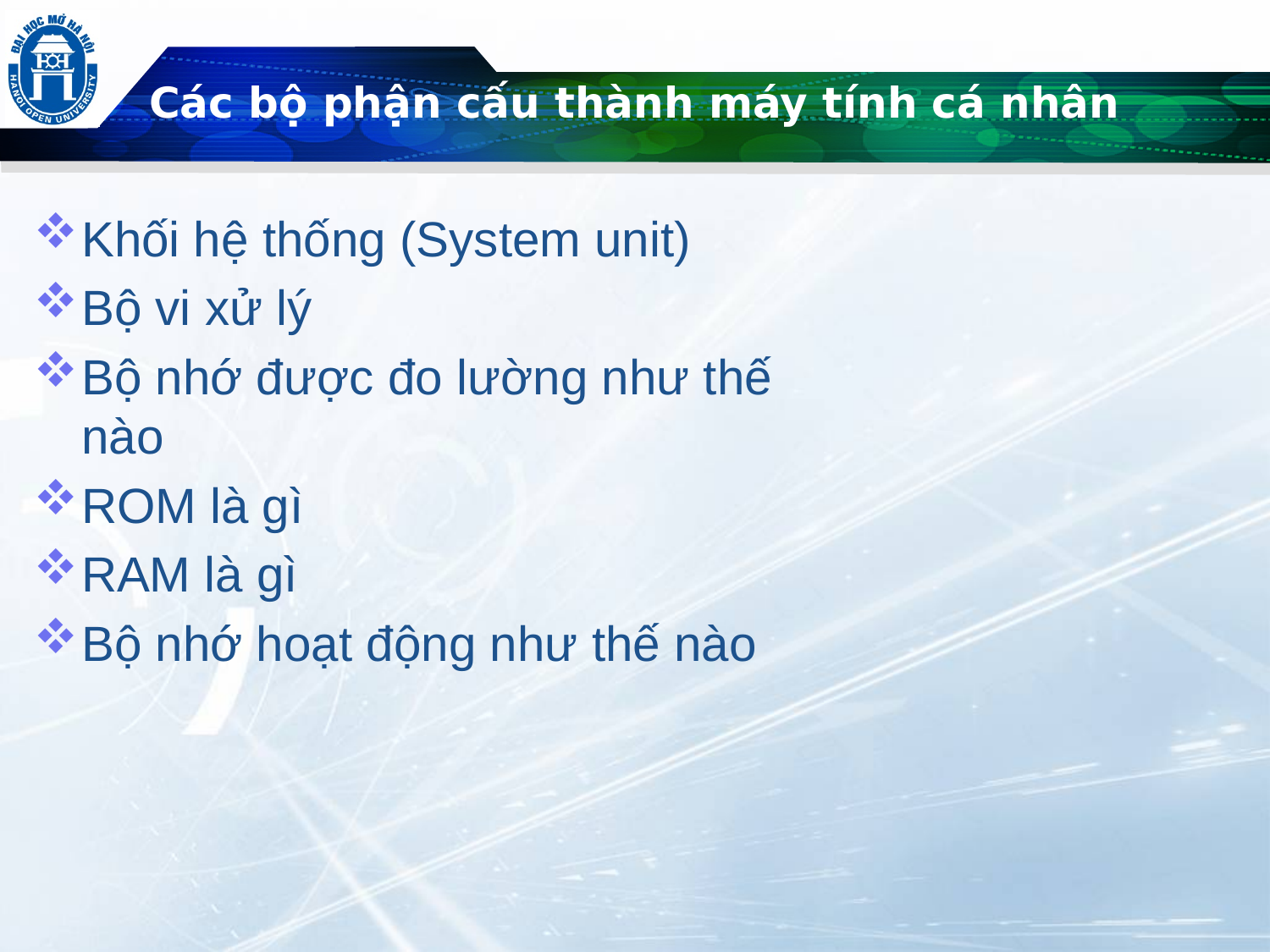

Các bộ phận cấu thành máy tính cá nhân
Khối hệ thống (System unit)
Bộ vi xử lý
Bộ nhớ được đo lường như thế nào
ROM là gì
RAM là gì
Bộ nhớ hoạt động như thế nào